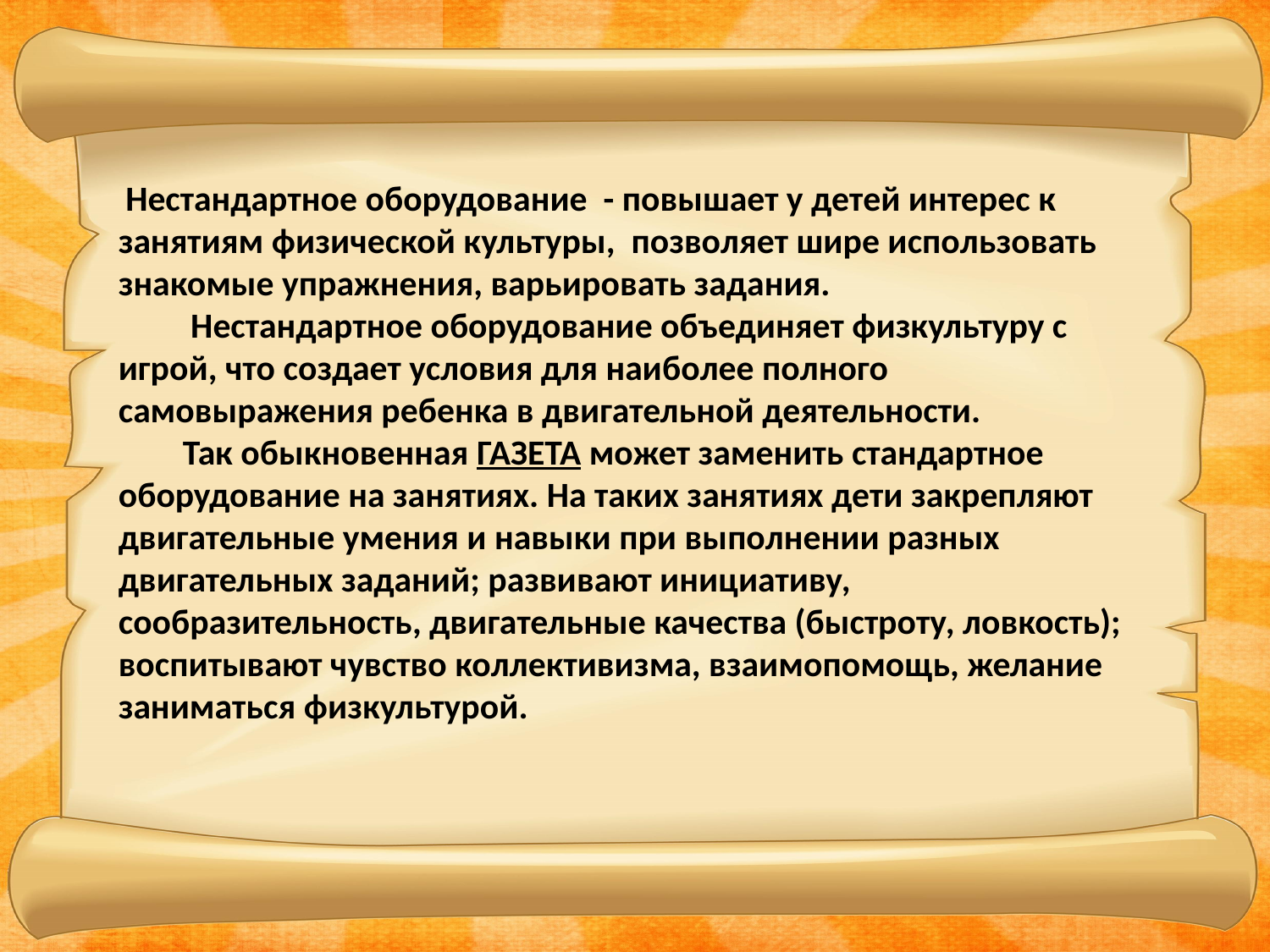

Нестандартное оборудование  - повышает у детей интерес к занятиям физической культуры,  позволяет шире использовать знакомые упражнения, варьировать задания.
         Нестандартное оборудование объединяет физкультуру с игрой, что создает условия для наиболее полного самовыражения ребенка в двигательной деятельности.
        Так обыкновенная ГАЗЕТА может заменить стандартное оборудование на занятиях. На таких занятиях дети закрепляют двигательные умения и навыки при выполнении разных двигательных заданий; развивают инициативу, сообразительность, двигательные качества (быстроту, ловкость); воспитывают чувство коллективизма, взаимопомощь, желание заниматься физкультурой.